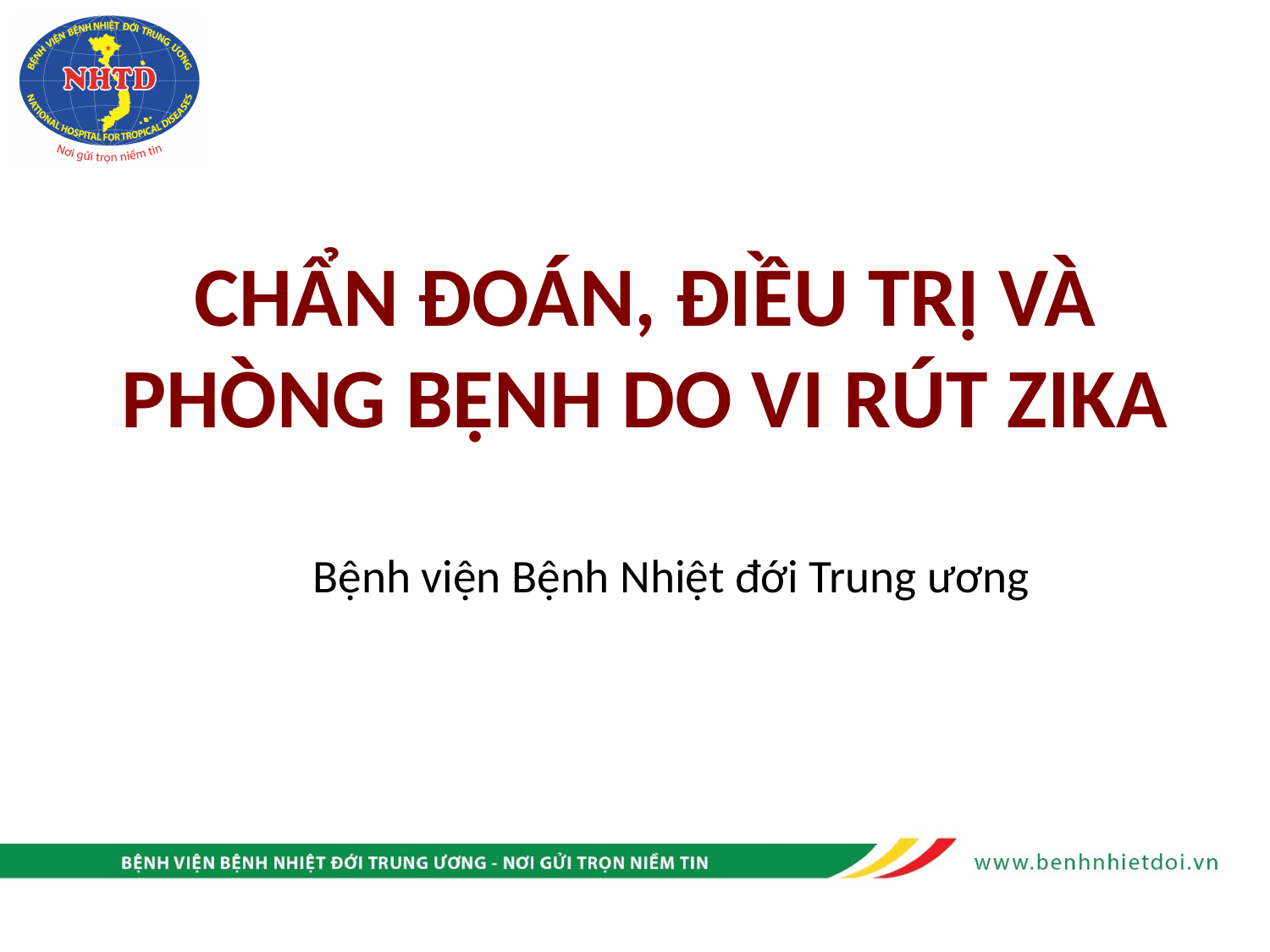

# CHẨN ĐOÁN, ĐIỀU TRỊ VÀ PHÒNG BỆNH DO VI RÚT ZIKA
Bệnh viện Bệnh Nhiệt đới Trung ương